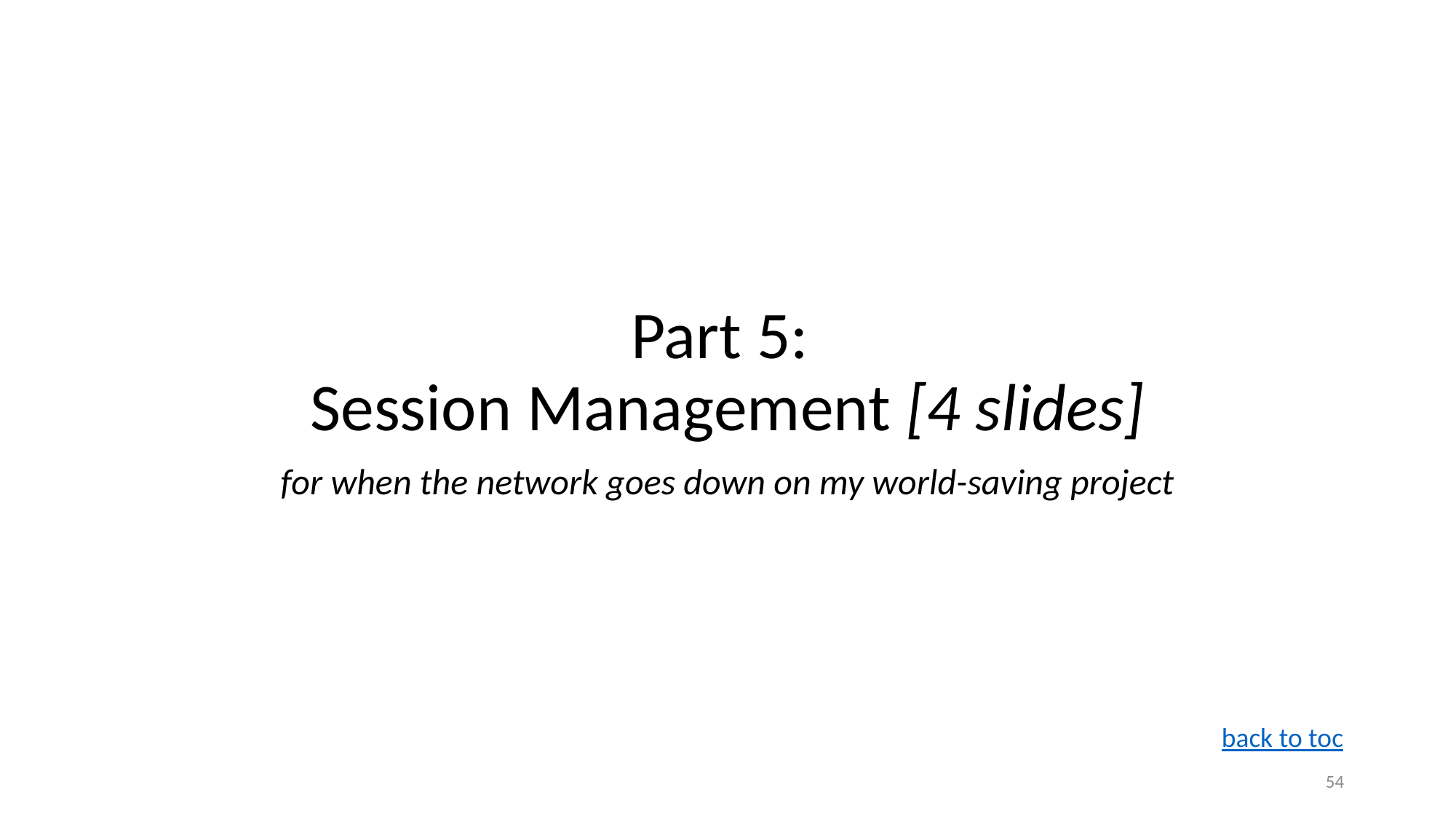

# Part 5: Session Management [4 slides]
for when the network goes down on my world-saving project
back to toc
54